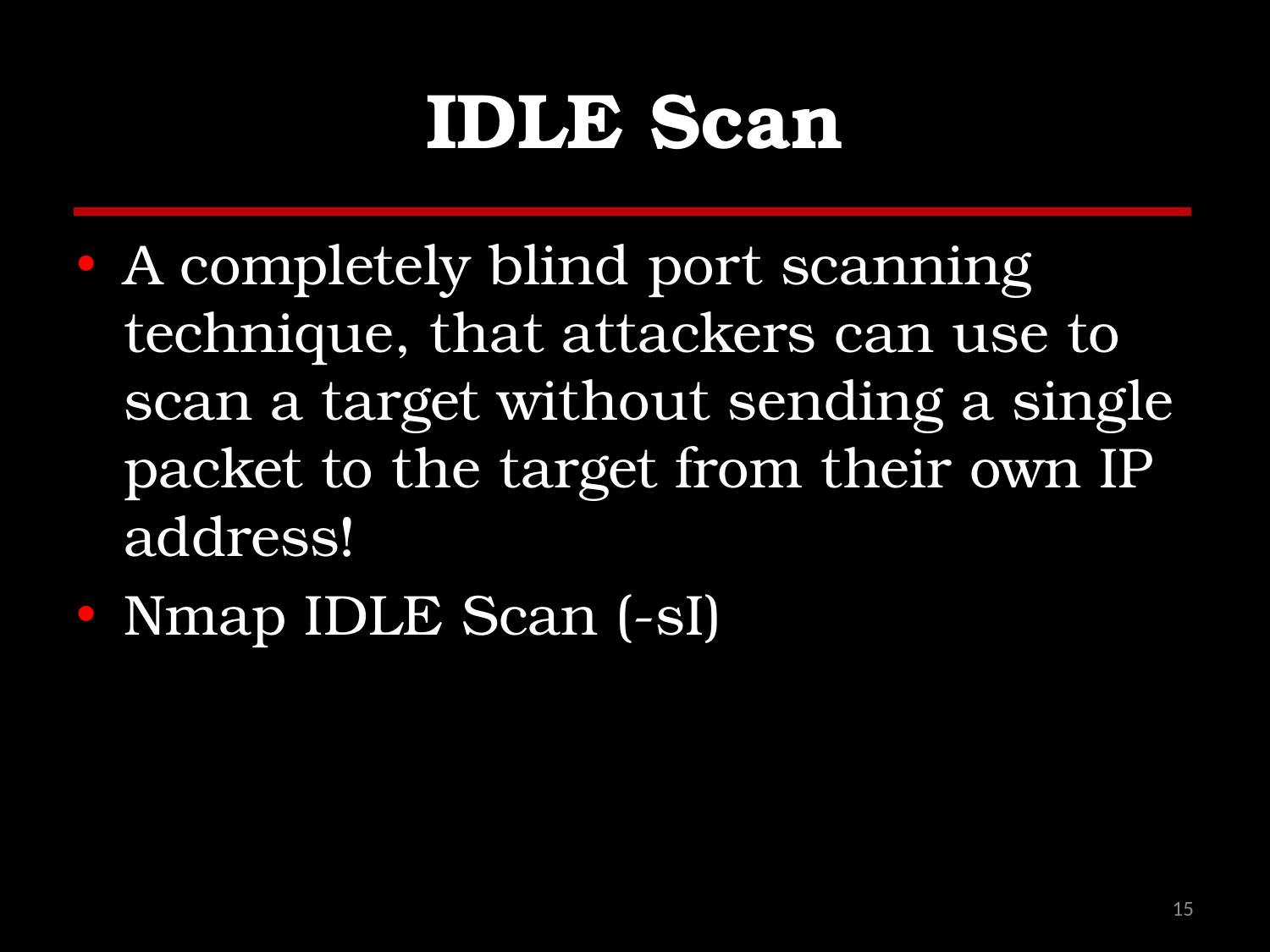

# IDLE Scan
A completely blind port scanning technique, that attackers can use to scan a target without sending a single packet to the target from their own IP address!
Nmap IDLE Scan (-sI)

15